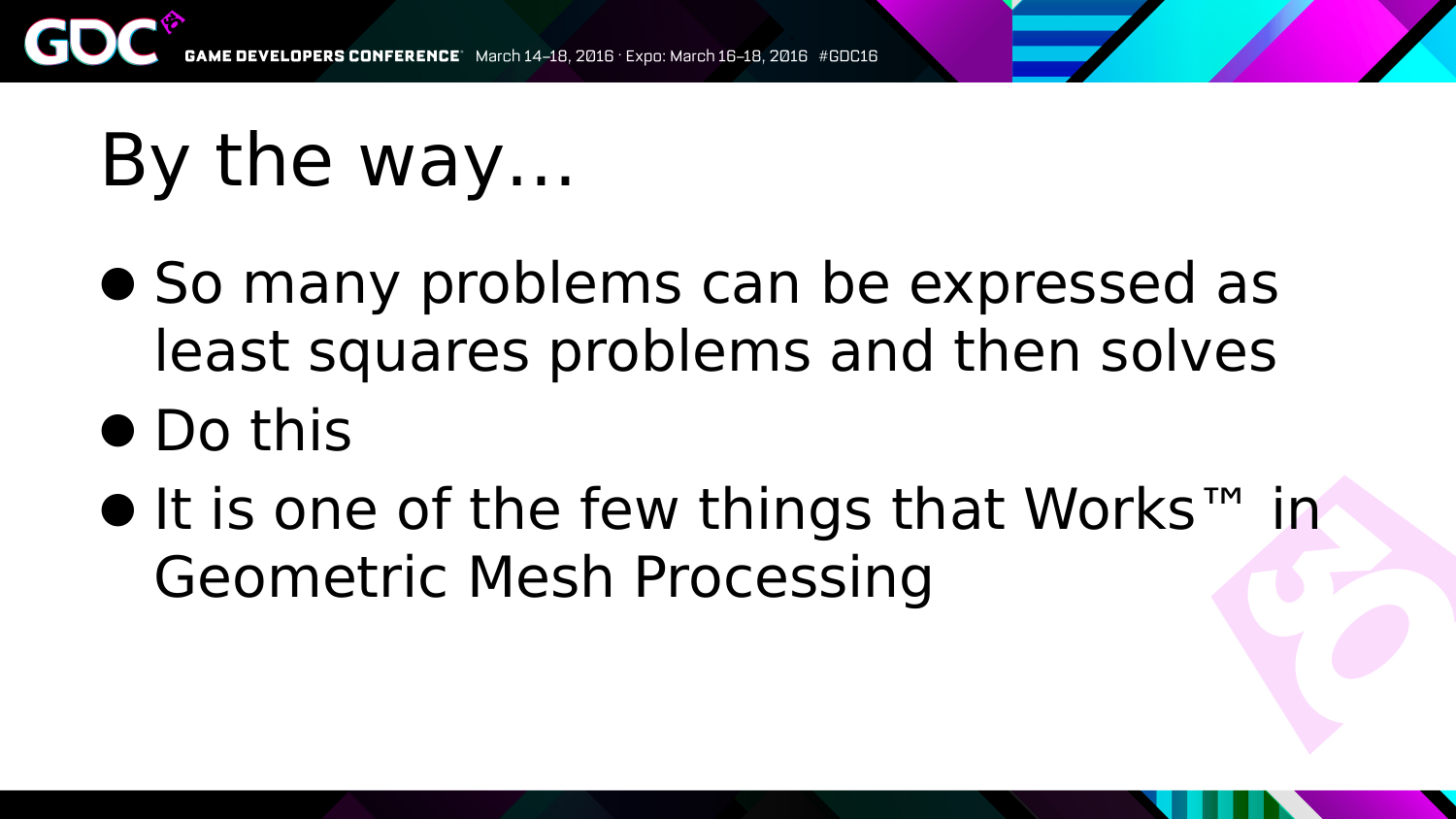

# By the way…
So many problems can be expressed as least squares problems and then solves
Do this
It is one of the few things that Works™ in Geometric Mesh Processing